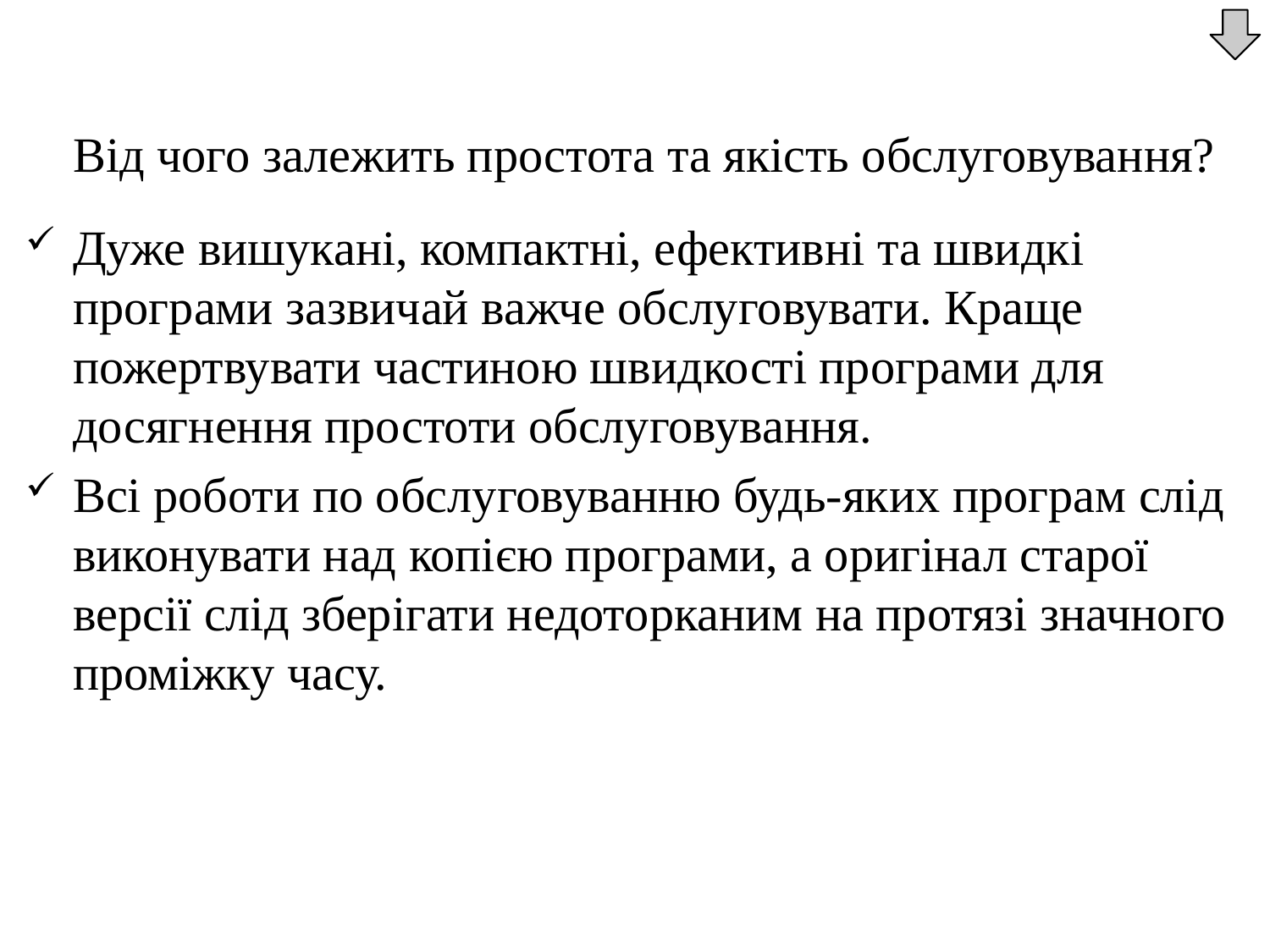

Від чого залежить простота та якість обслуговування?

Дуже вишукані, компактні, ефективні та швидкі програми зазвичай важче обслуговувати. Краще пожертвувати частиною швидкості програми для досягнення простоти обслуговування.
Всі роботи по обслуговуванню будь-яких програм слід виконувати над копією програми, а оригінал старої версії слід зберігати недоторканим на протязі значного проміжку часу.